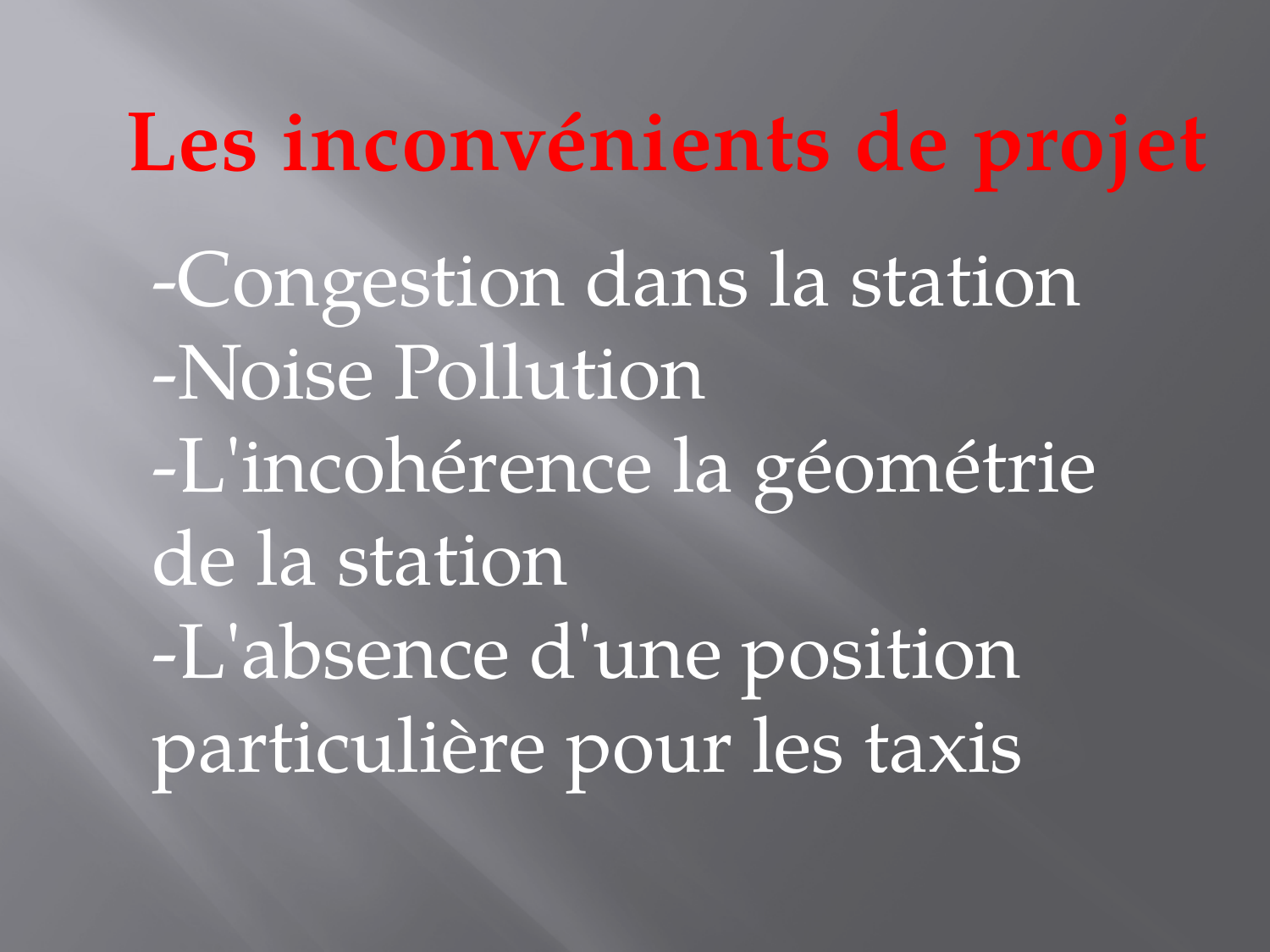

Les inconvénients de projet
    -Congestion dans la station
-Noise Pollution
-L'incohérence la géométrie de la station
-L'absence d'une position particulière pour les taxis